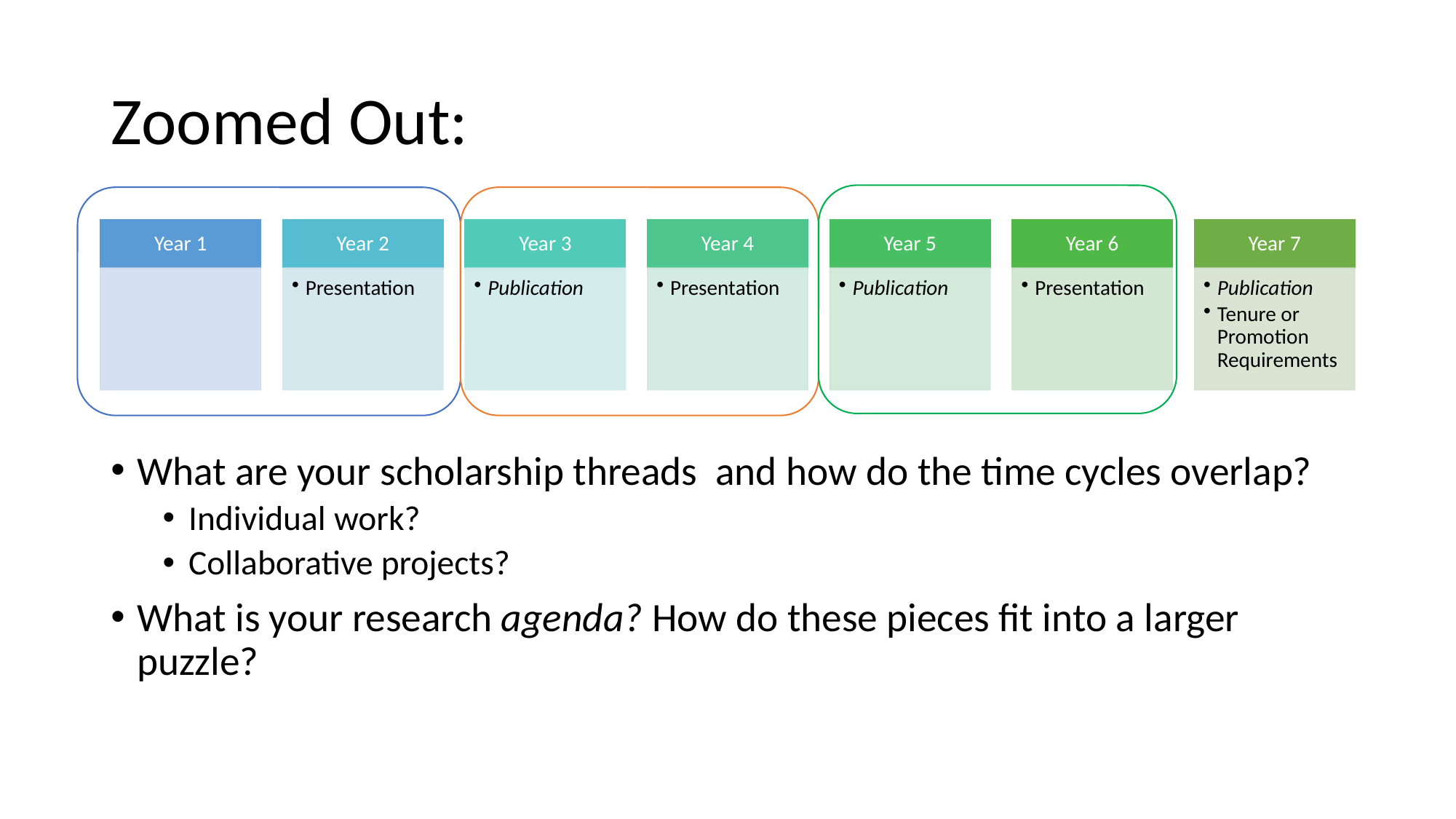

# Zoomed Out:
Year 1

Year 2
Presentation
Year 3
Publication

Year 4
Presentation
Year 5
Publication
Year 6
Presentation
Year 7
Publication
Tenure or Promotion Requirements

What are your scholarship threads  and how do the time cycles overlap?
Individual work?
Collaborative projects?
What is your research agenda? How do these pieces fit into a larger puzzle?